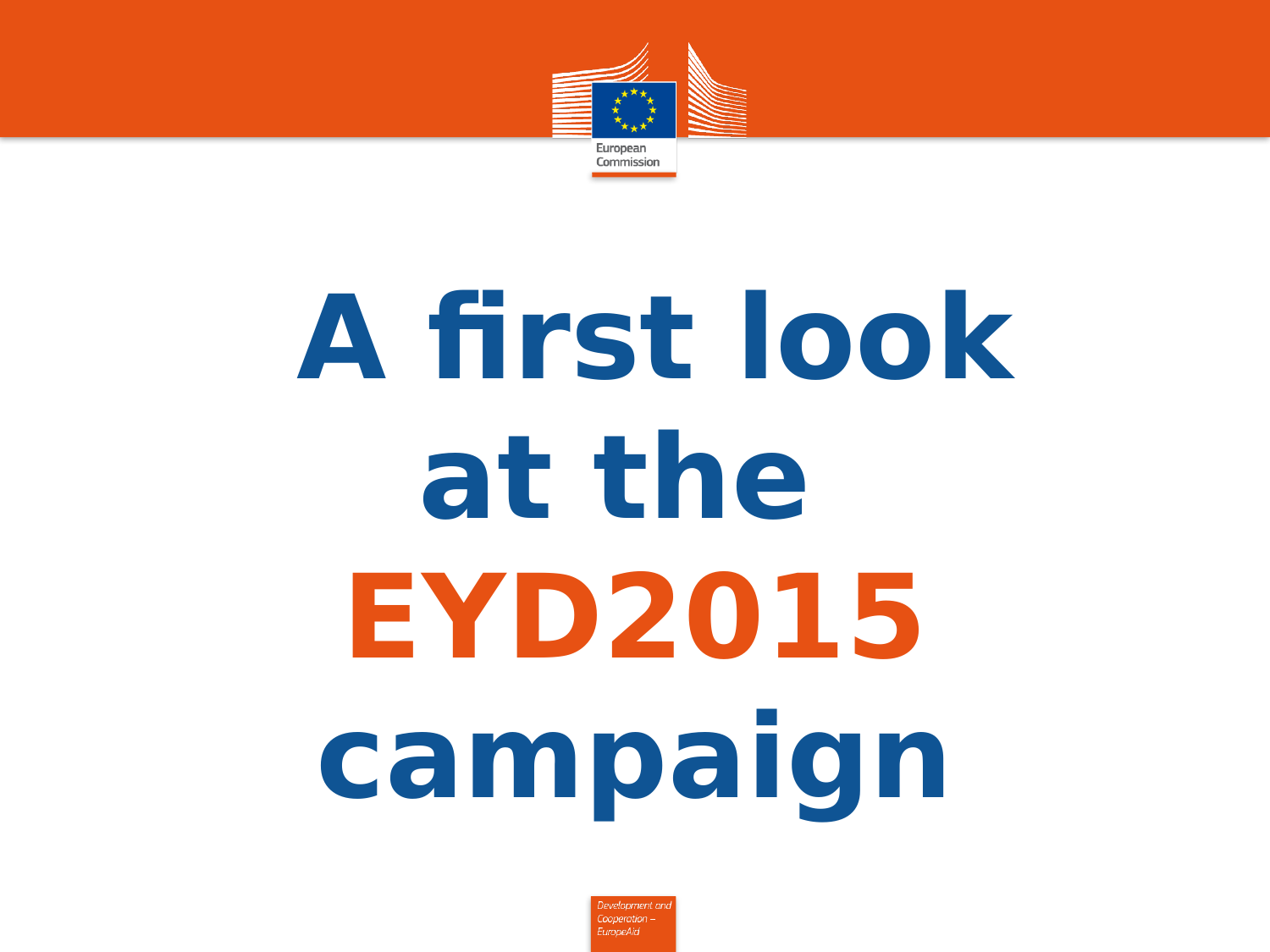

# A first look at the EYD2015 campaign